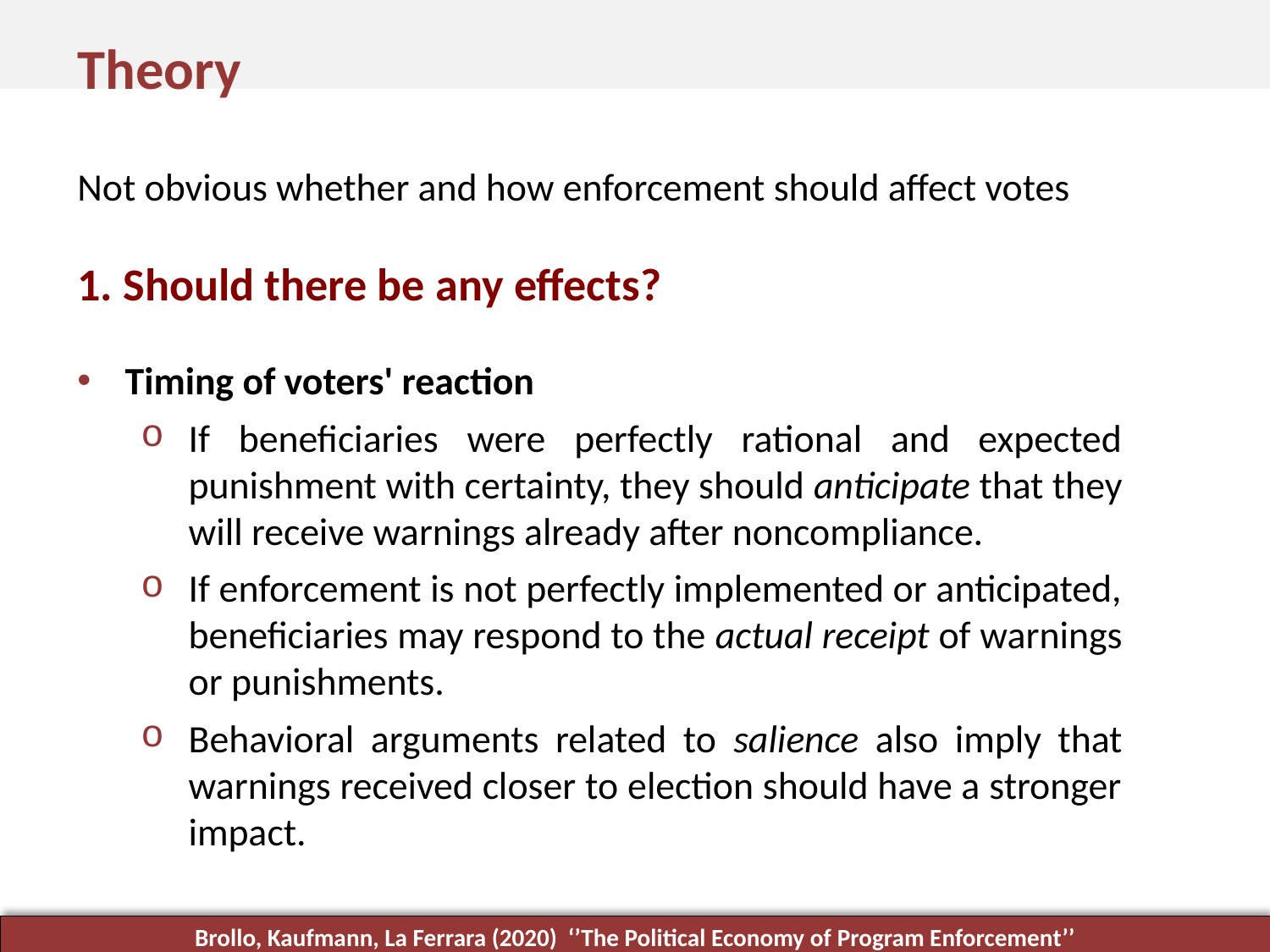

Theory
Not obvious whether and how enforcement should affect votes
1. Should there be any effects?

Timing of voters' reaction
If beneficiaries were perfectly rational and expected punishment with certainty, they should anticipate that they will receive warnings already after noncompliance.
If enforcement is not perfectly implemented or anticipated, beneficiaries may respond to the actual receipt of warnings or punishments.
Behavioral arguments related to salience also imply that warnings received closer to election should have a stronger impact.
Brollo, Kaufmann, La Ferrara (2020)  ‘’The Political Economy of Program Enforcement’’